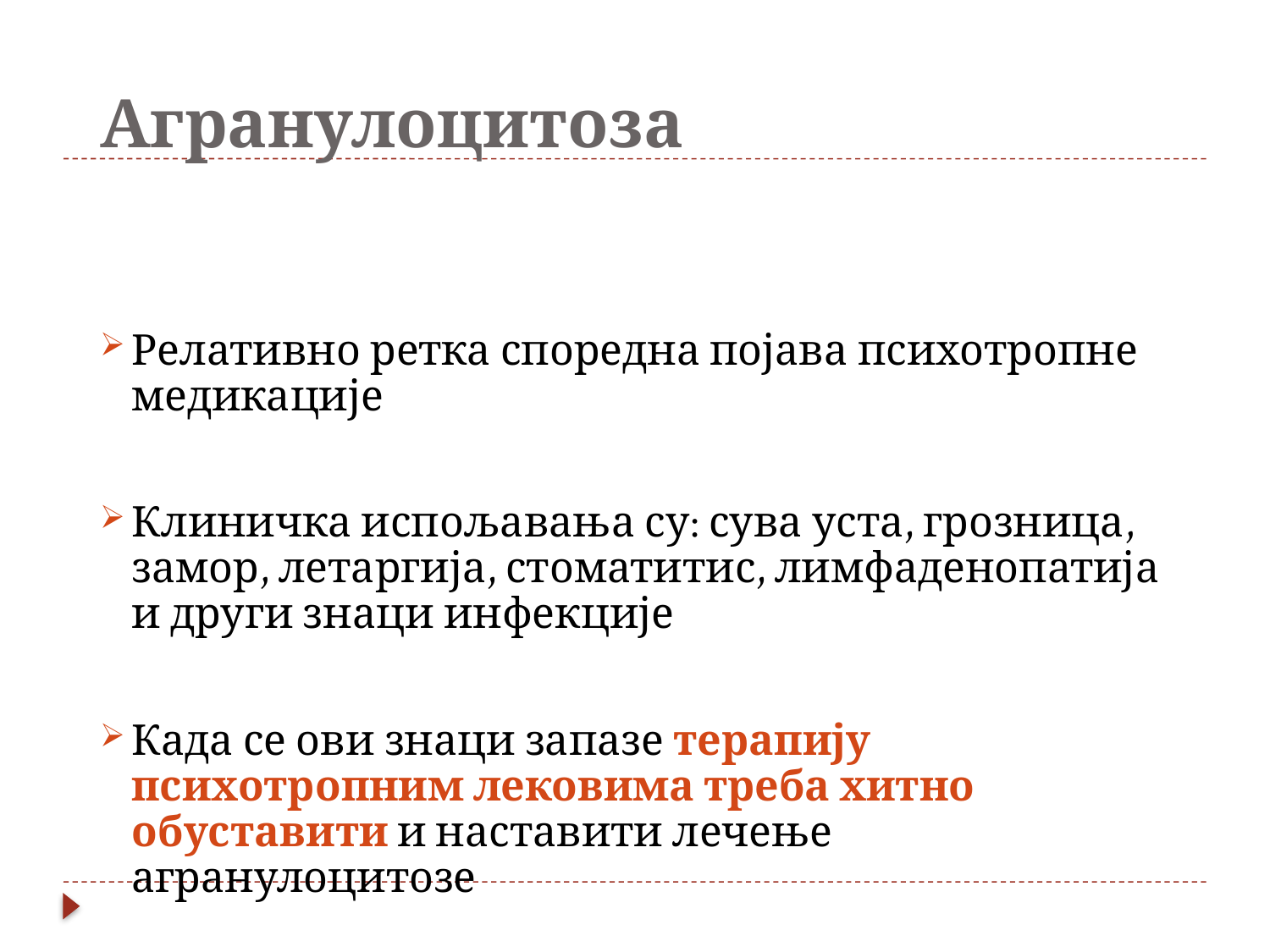

# Агранулоцитоза

Релативно ретка споредна појава психотропне медикације

Клиничка испољавања су: сува уста, грозница, замор, летаргија, стоматитис, лимфаденопатија и други знаци инфекције

Када се ови знаци запазе терапију психотропним лековима треба хитно обуставити и наставити лечење агранулоцитозе